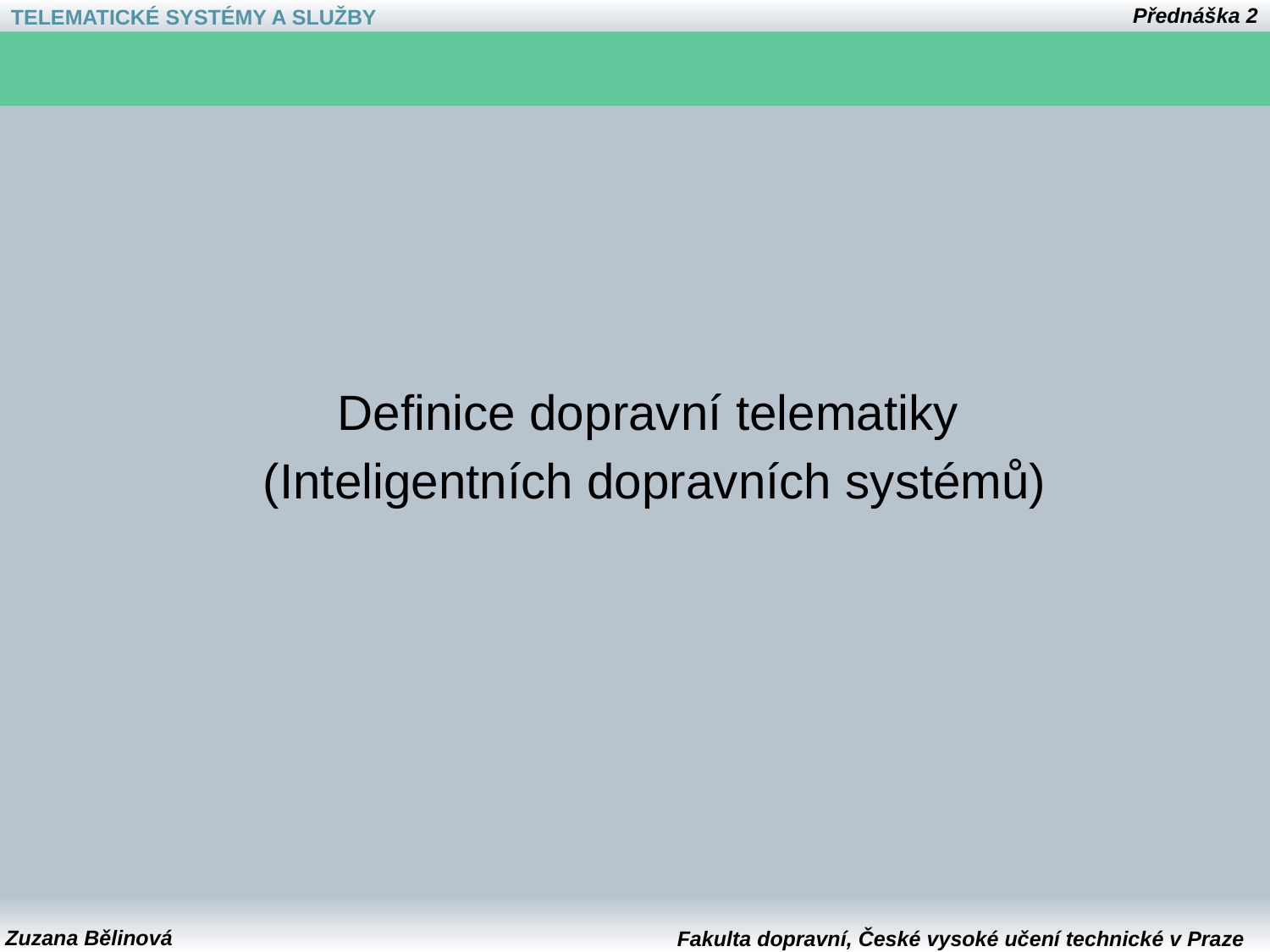

#

Definice dopravní telematiky
(Inteligentních dopravních systémů)